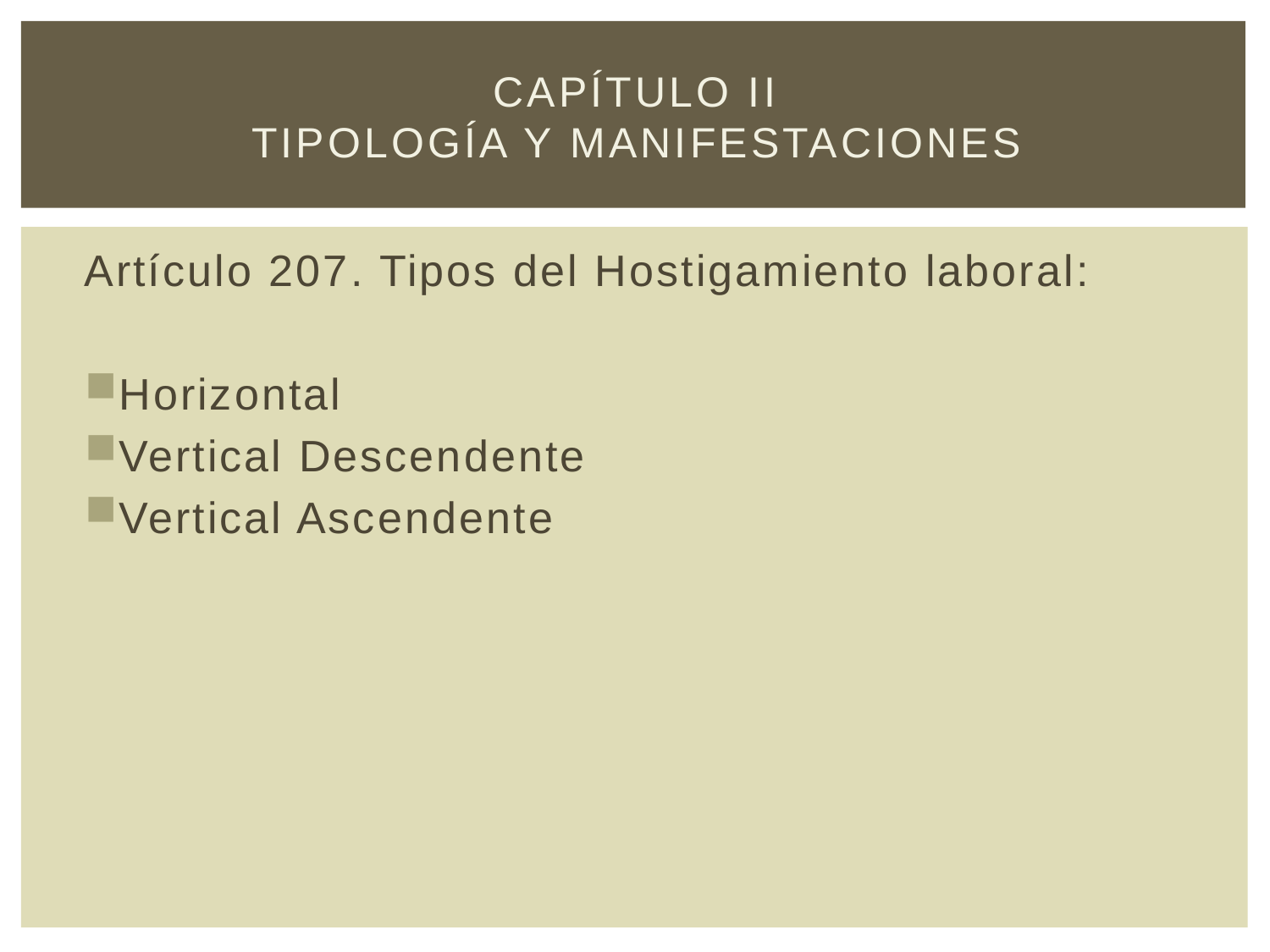

# Capítulo II tipología y manifestaciones
Artículo 207. Tipos del Hostigamiento laboral:

Horizontal
Vertical Descendente
Vertical Ascendente